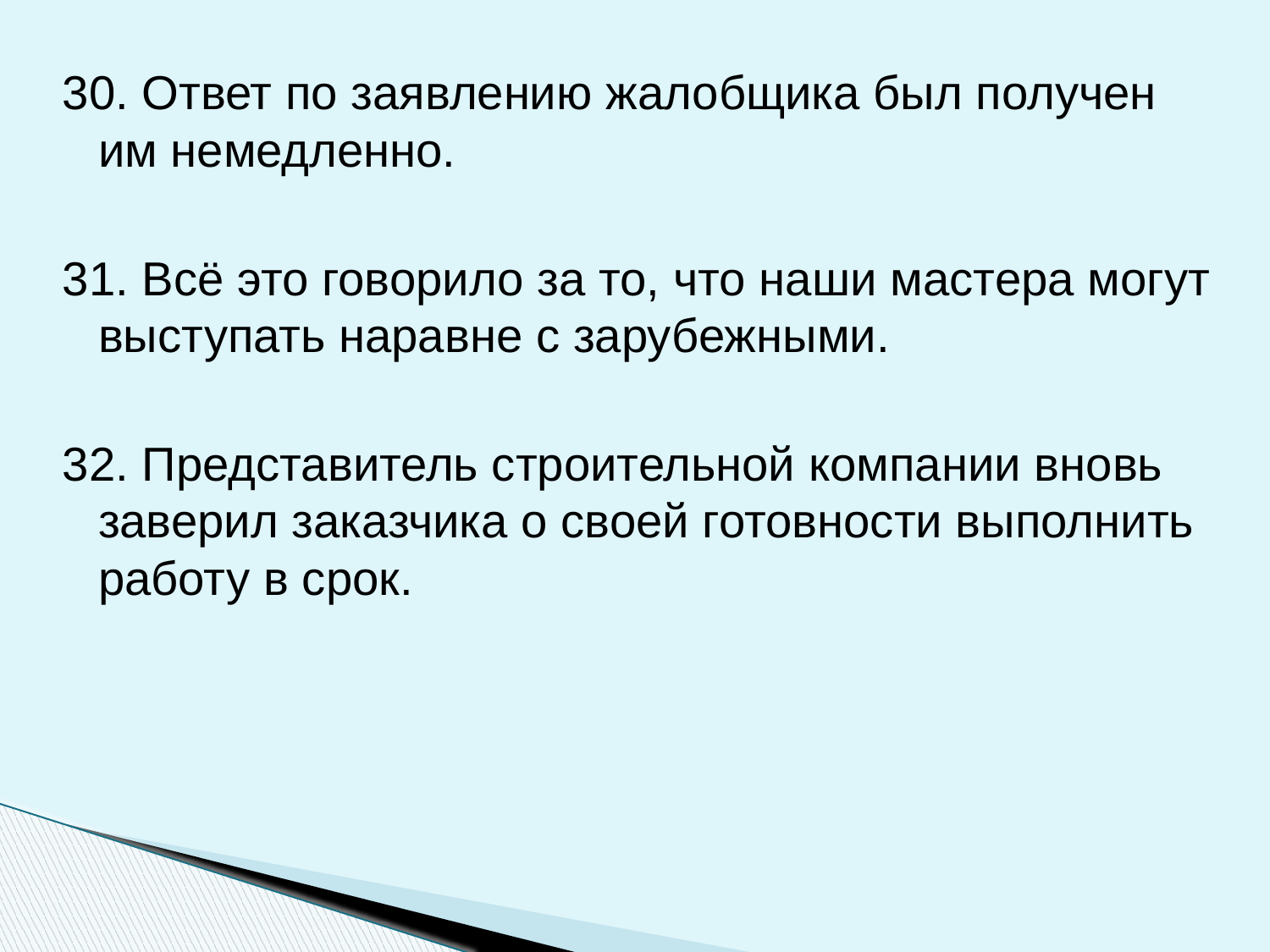

#
30. Ответ по заявлению жалобщика был получен им немедленно.

31. Всё это говорило за то, что наши мастера могут выступать наравне с зарубежными.

32. Представитель строительной компании вновь заверил заказчика о своей готовности выполнить работу в срок.